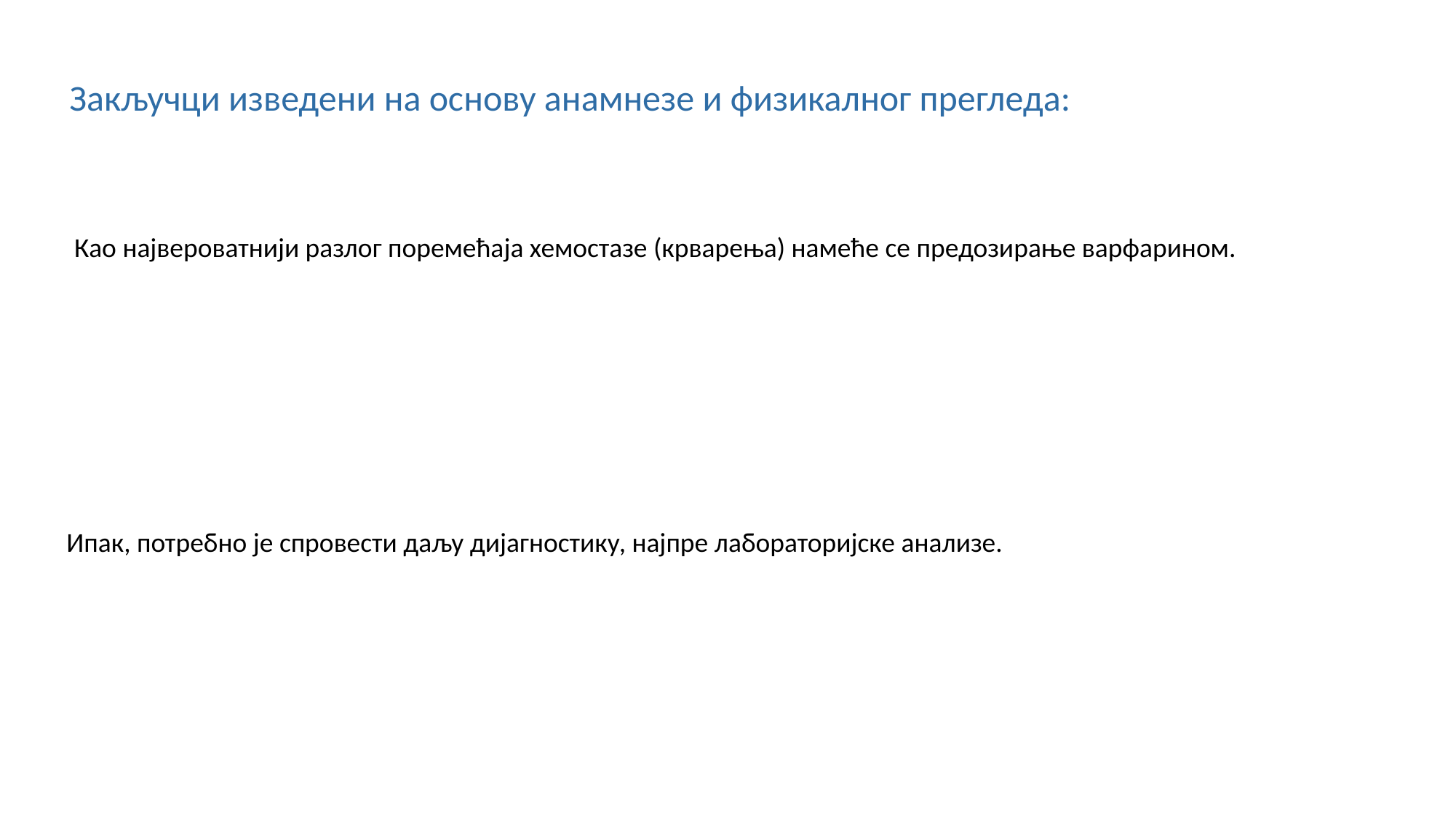

Закључци изведени на основу анамнезе и физикалног прегледа:
Као највероватнији разлог поремећаја хемостазе (крварења) намеће се предозирање варфарином.
Ипак, потребно је спровести даљу дијагностику, најпре лабораторијске анализе.